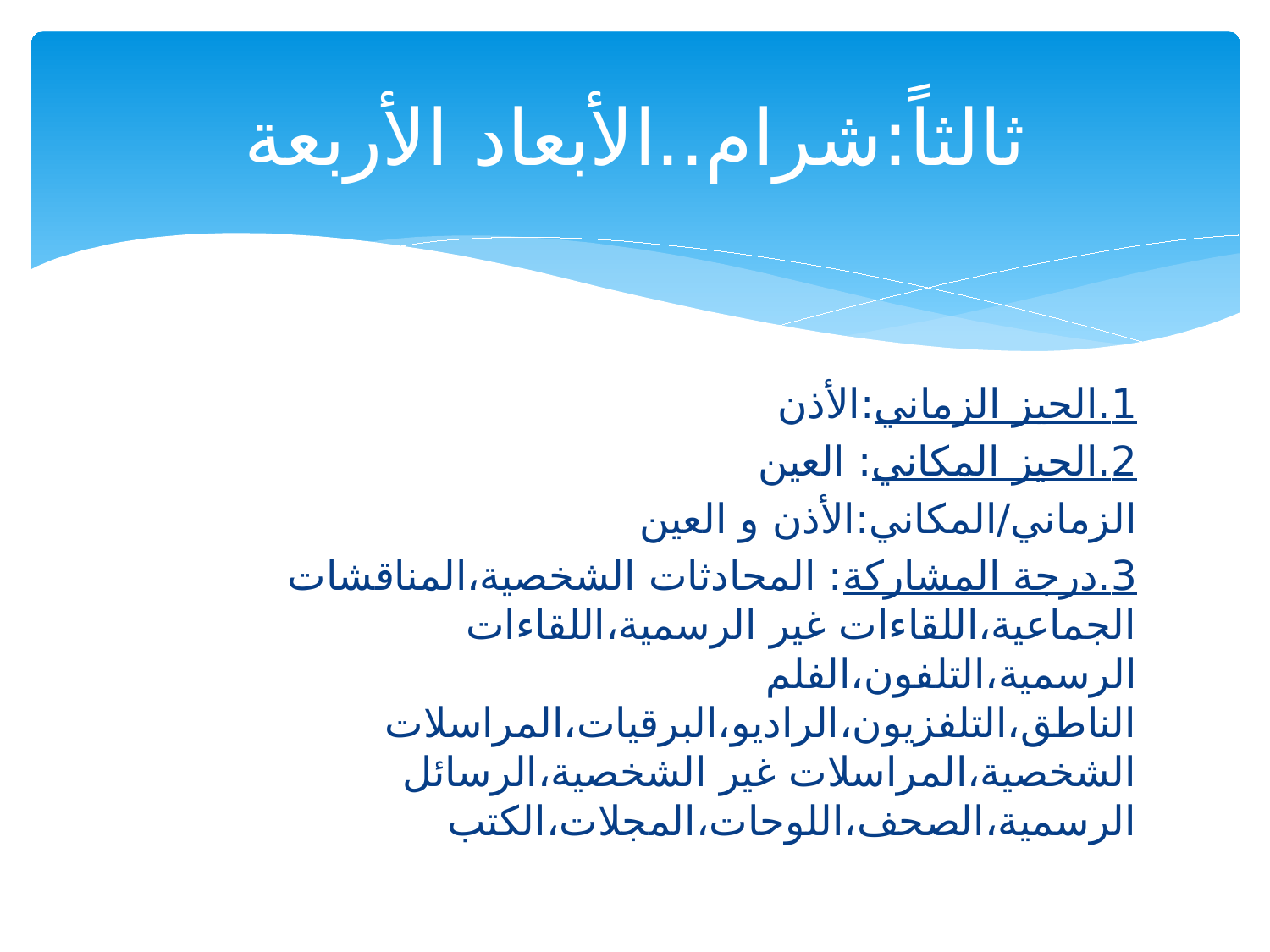

# ثالثاً:شرام..الأبعاد الأربعة
1.الحيز الزماني:الأذن
2.الحيز المكاني: العين
الزماني/المكاني:الأذن و العين
3.درجة المشاركة: المحادثات الشخصية،المناقشات الجماعية،اللقاءات غير الرسمية،اللقاءات الرسمية،التلفون،الفلم الناطق،التلفزيون،الراديو،البرقيات،المراسلات الشخصية،المراسلات غير الشخصية،الرسائل الرسمية،الصحف،اللوحات،المجلات،الكتب